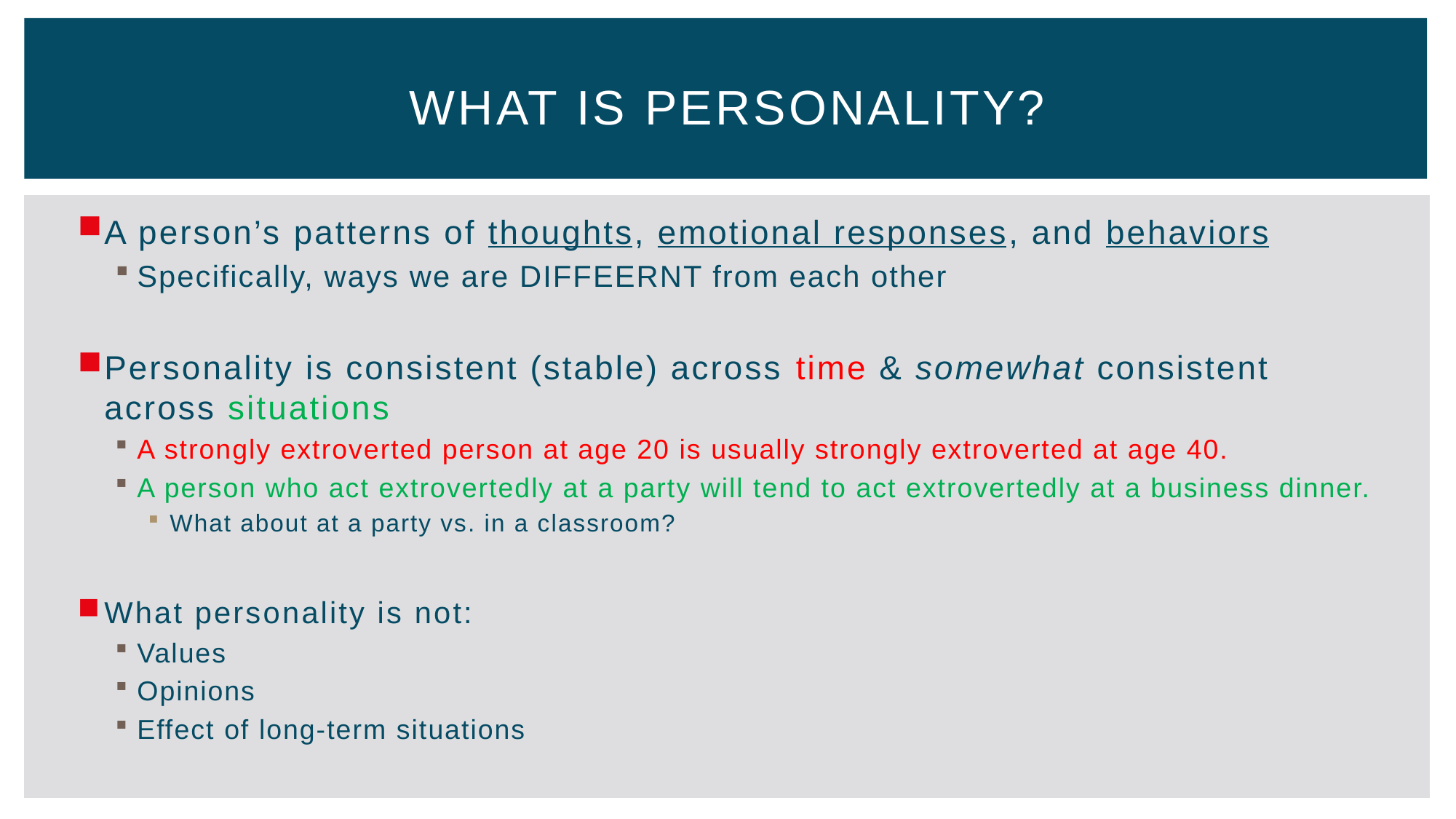

# What is personality?
A person’s patterns of thoughts, emotional responses, and behaviors
Specifically, ways we are DIFFEERNT from each other

Personality is consistent (stable) across time & somewhat consistent across situations
A strongly extroverted person at age 20 is usually strongly extroverted at age 40.
A person who act extrovertedly at a party will tend to act extrovertedly at a business dinner.
What about at a party vs. in a classroom?

What personality is not:
Values
Opinions
Effect of long-term situations